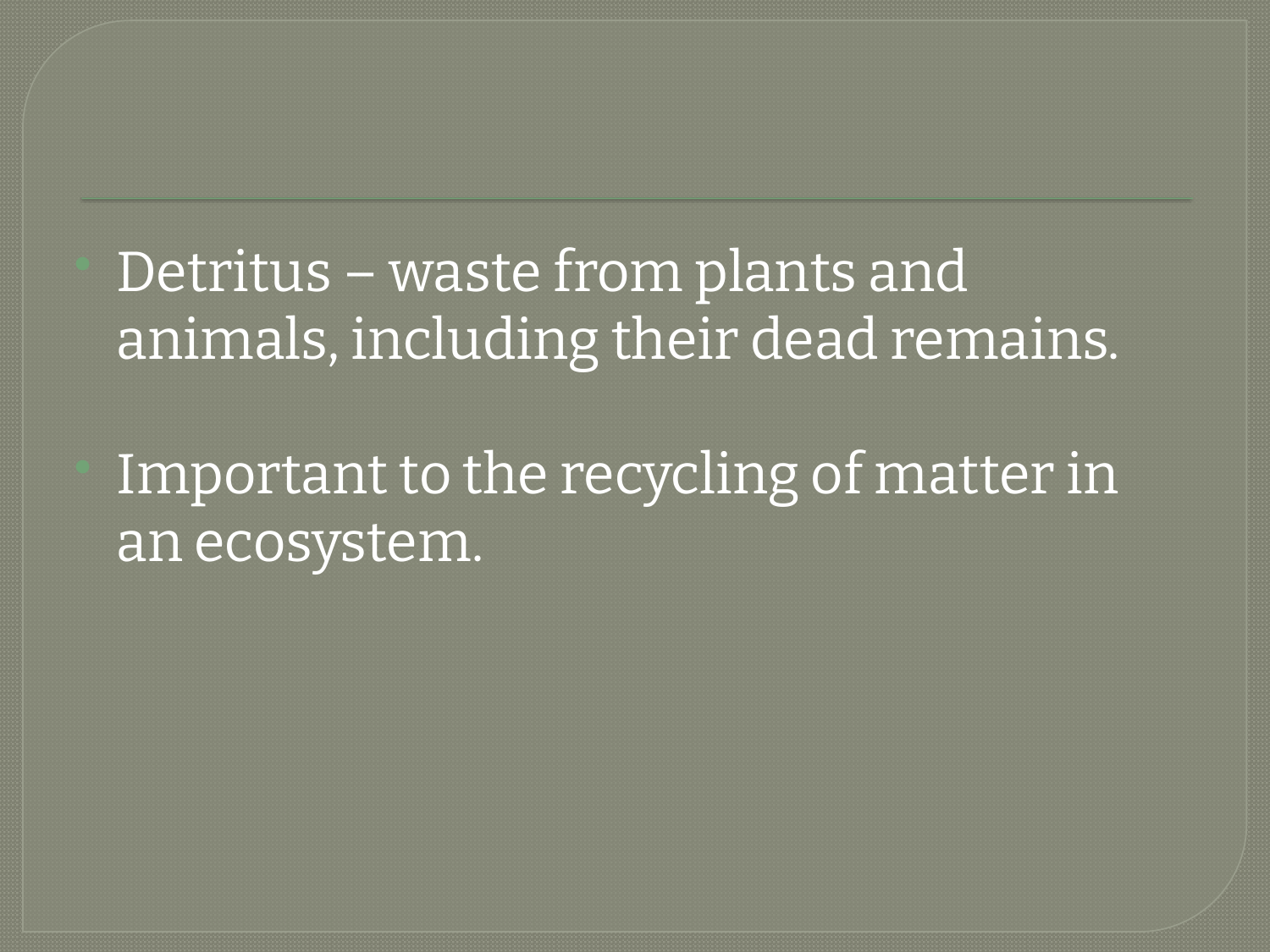

#
Detritus – waste from plants and animals, including their dead remains.

Important to the recycling of matter in an ecosystem.